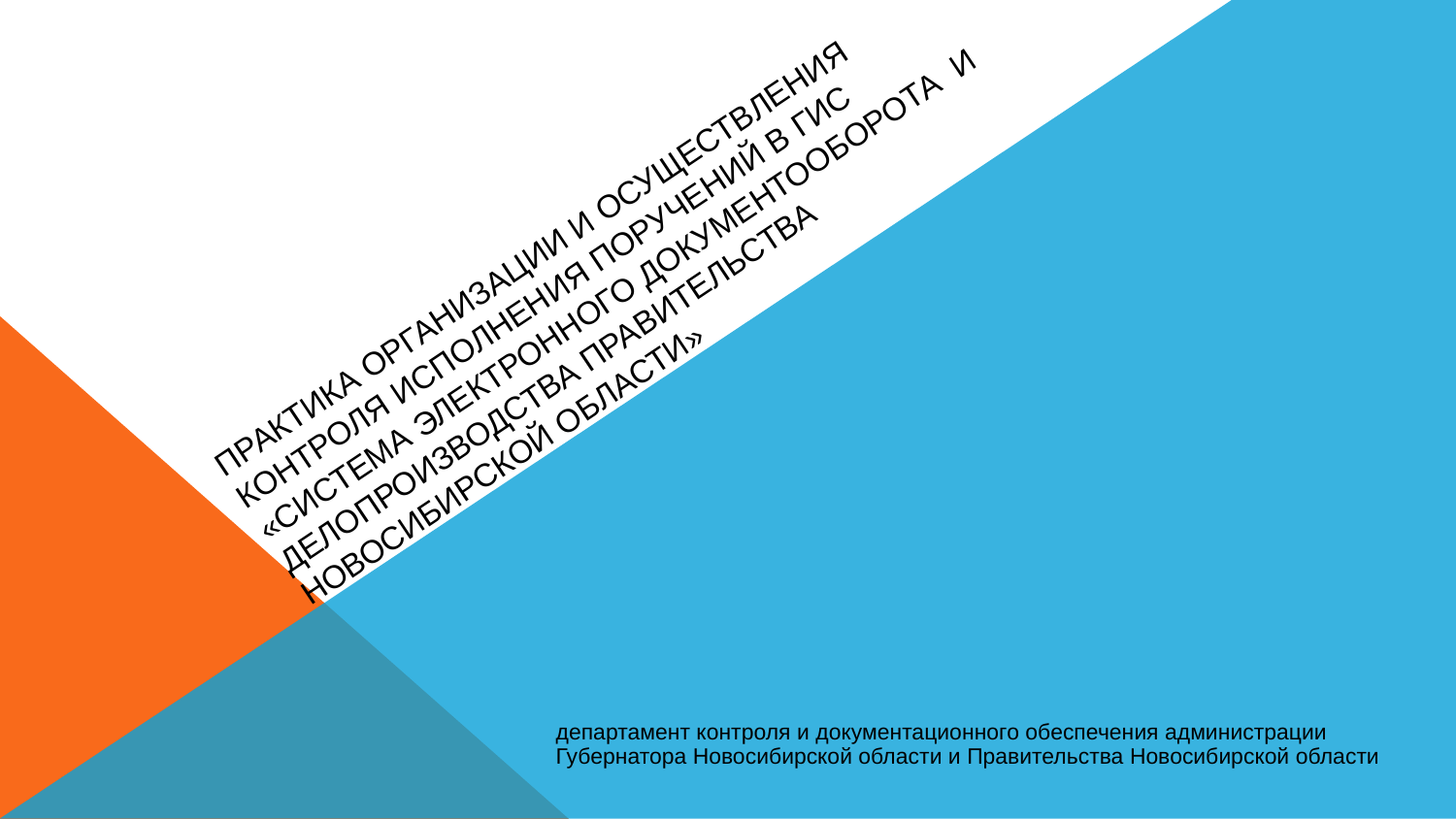

# ПРАКТИКА ОРГАНИЗАЦИИ И ОСУЩЕСТВЛЕНИЯ КОНТРОЛЯ ИСПОЛНЕНИЯ ПОРУЧЕНИЙ В ГИС «СИСТЕМА ЭЛЕКТРОННОГО ДОКУМЕНТООБОРОТА  И ДЕЛОПРОИЗВОДСТВА ПРАВИТЕЛЬСТВА НОВОСИБИРСКОЙ ОБЛАСТИ»
департамент контроля и документационного обеспечения администрации Губернатора Новосибирской области и Правительства Новосибирской области